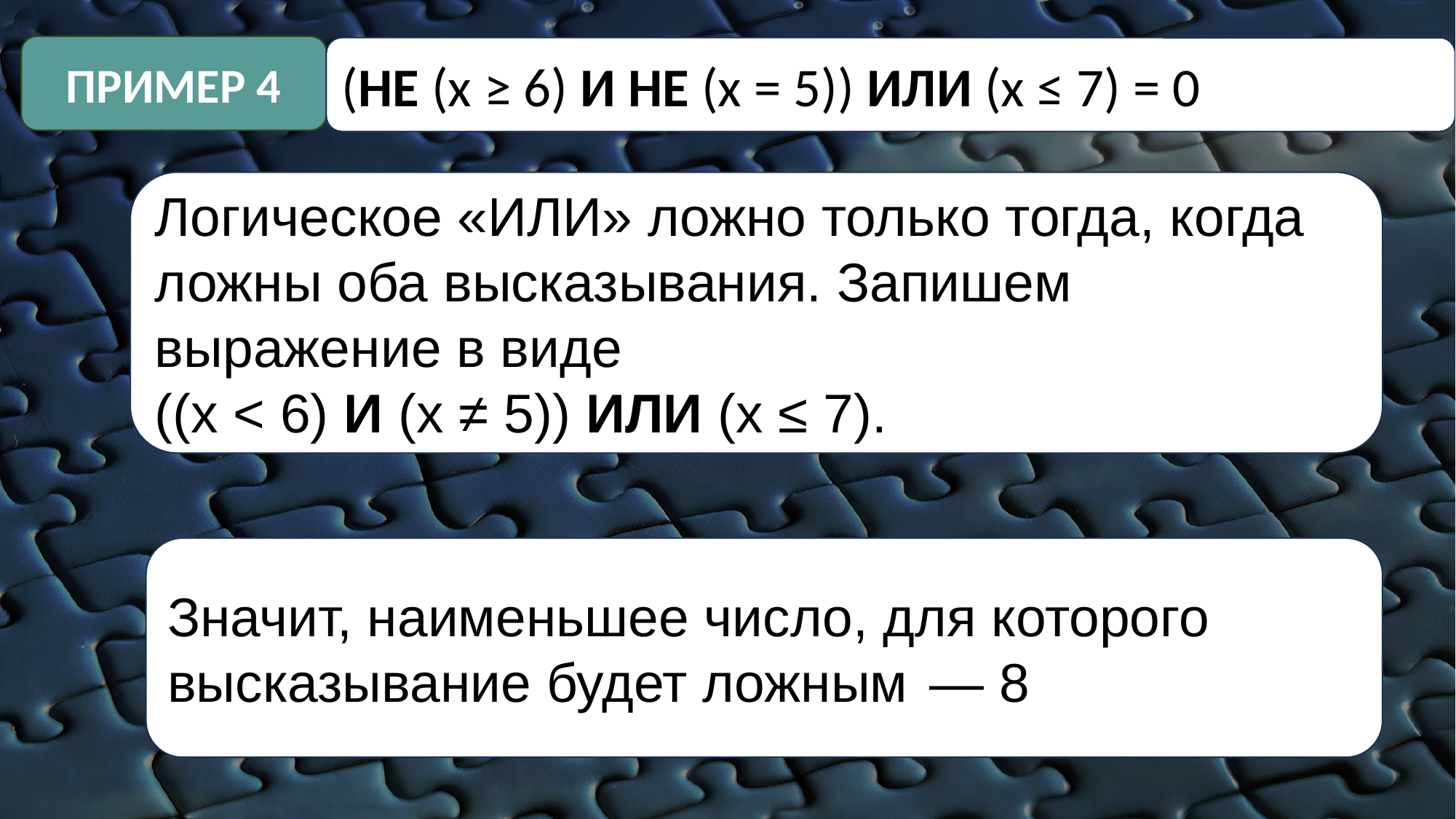

ПРИМЕР 4
(НЕ (x ≥ 6) И НЕ (x = 5)) ИЛИ (x ≤ 7) = 0
Логическое «ИЛИ» ложно только тогда, когда ложны оба высказывания. Запишем выражение в виде
((x < 6) И (x ≠ 5)) ИЛИ (x ≤ 7).
Значит, наименьшее число, для которого высказывание будет ложным  — 8